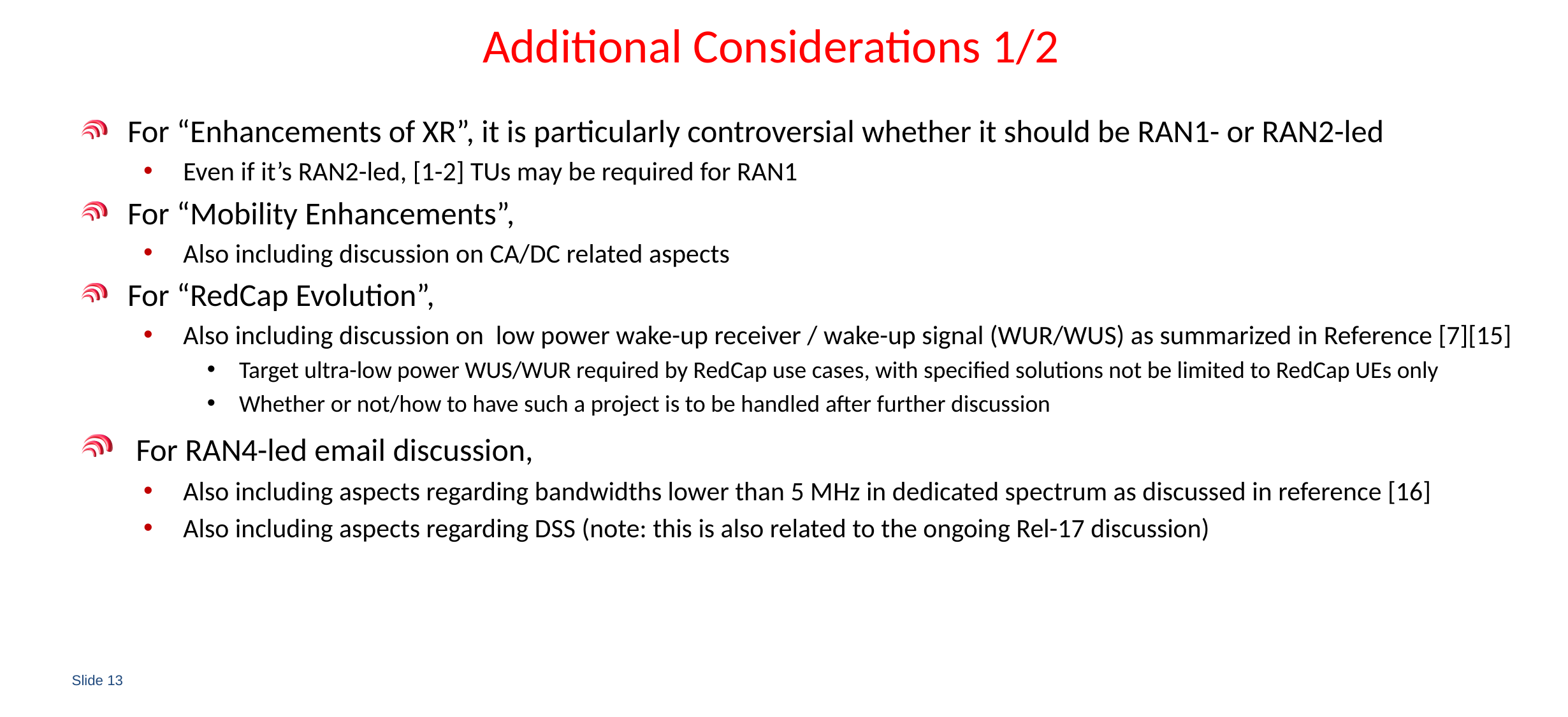

# Additional Considerations 1/2
For “Enhancements of XR”, it is particularly controversial whether it should be RAN1- or RAN2-led
Even if it’s RAN2-led, [1-2] TUs may be required for RAN1
For “Mobility Enhancements”,
Also including discussion on CA/DC related aspects
For “RedCap Evolution”,
Also including discussion on  low power wake-up receiver / wake-up signal (WUR/WUS) as summarized in Reference [7][15]
Target ultra-low power WUS/WUR required by RedCap use cases, with specified solutions not be limited to RedCap UEs only
Whether or not/how to have such a project is to be handled after further discussion
 For RAN4-led email discussion,
Also including aspects regarding bandwidths lower than 5 MHz in dedicated spectrum as discussed in reference [16]
Also including aspects regarding DSS (note: this is also related to the ongoing Rel-17 discussion)